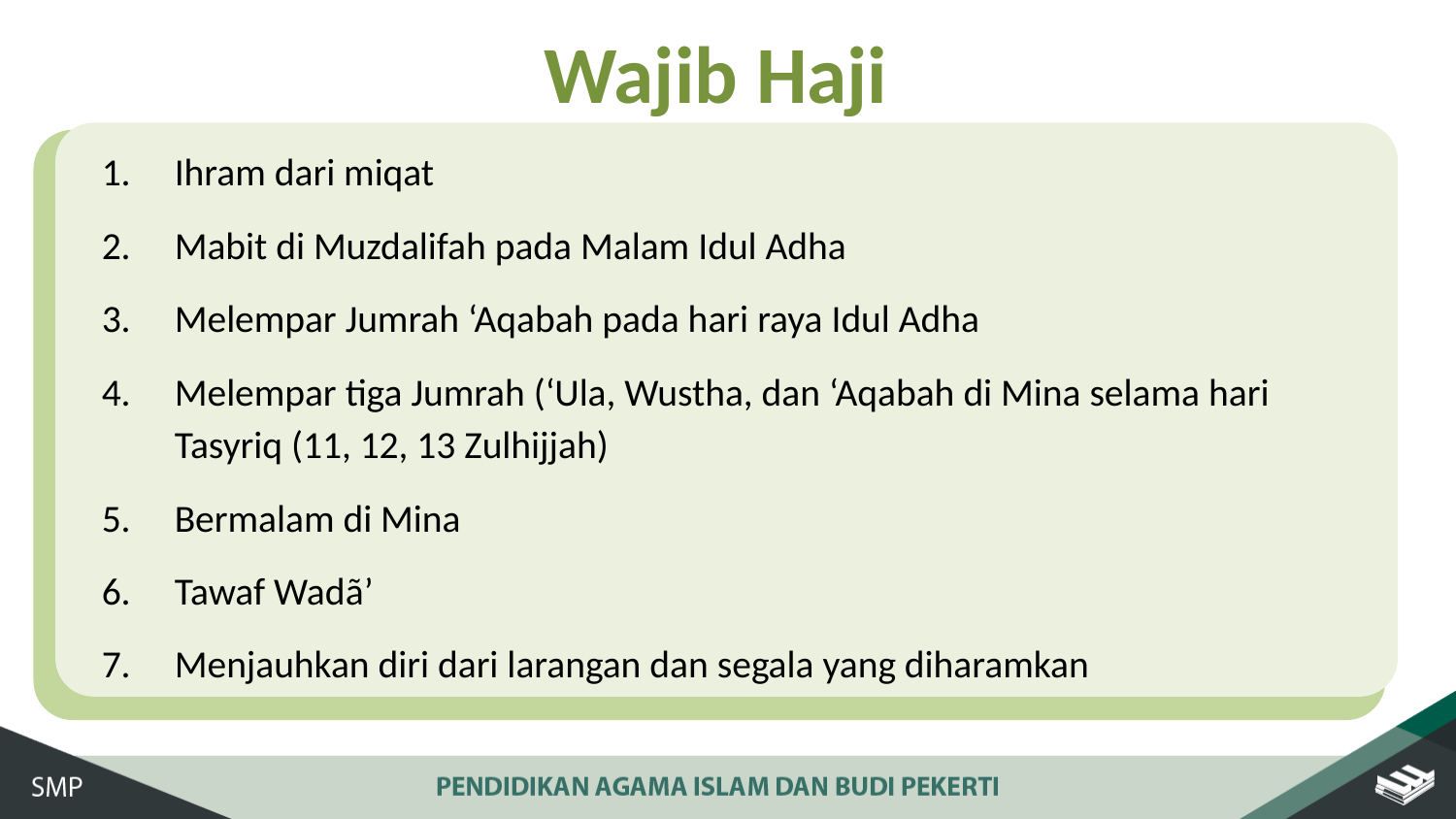

Wajib Haji

Ihram dari miqat
Mabit di Muzdalifah pada Malam Idul Adha
Melempar Jumrah ‘Aqabah pada hari raya Idul Adha
Melempar tiga Jumrah (‘Ula, Wustha, dan ‘Aqabah di Mina selama hari Tasyriq (11, 12, 13 Zulhijjah)
Bermalam di Mina
Tawaf Wadã’
Menjauhkan diri dari larangan dan segala yang diharamkan